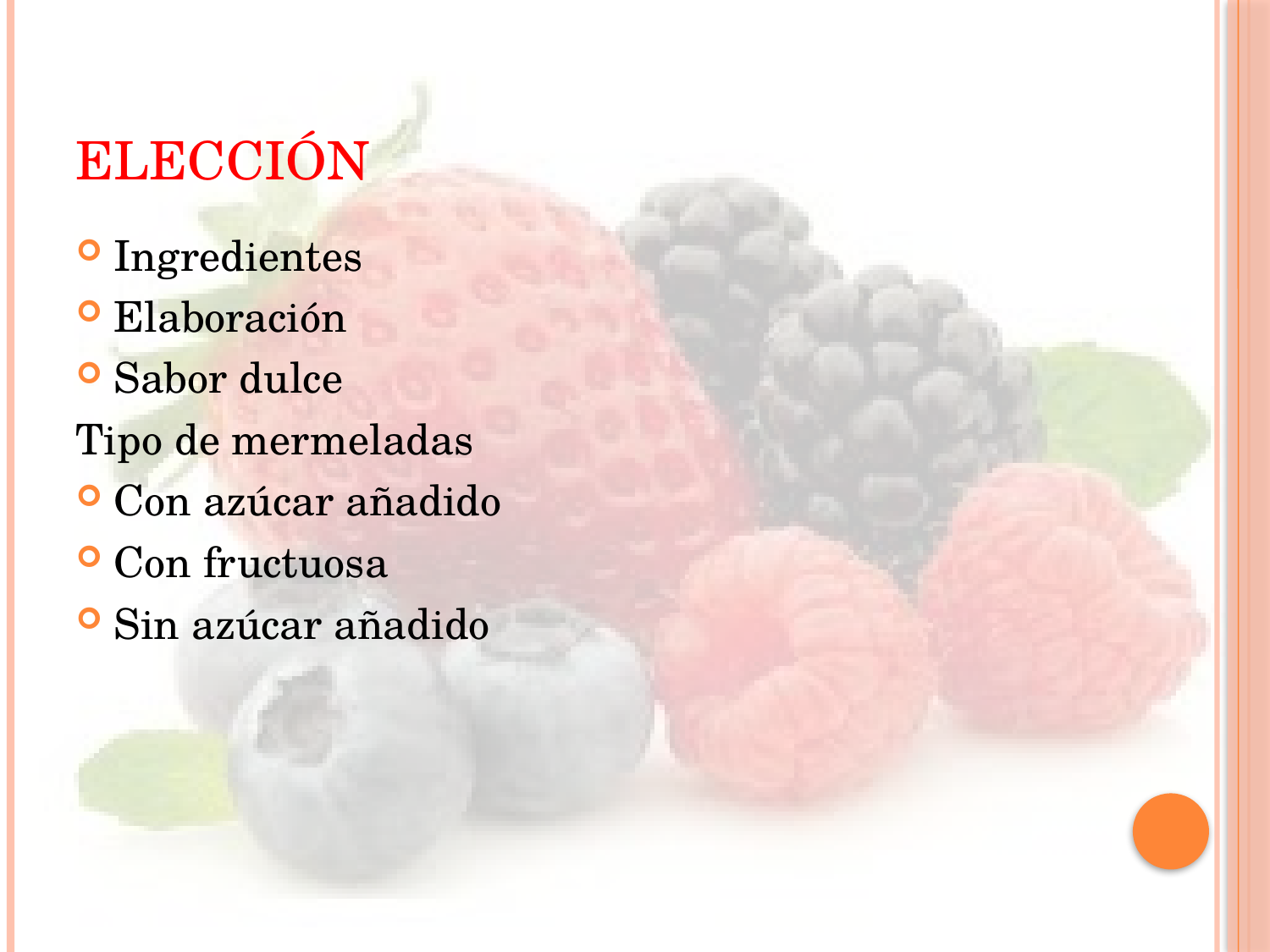

# elección
Ingredientes
Elaboración
Sabor dulce
Tipo de mermeladas
Con azúcar añadido
Con fructuosa
Sin azúcar añadido